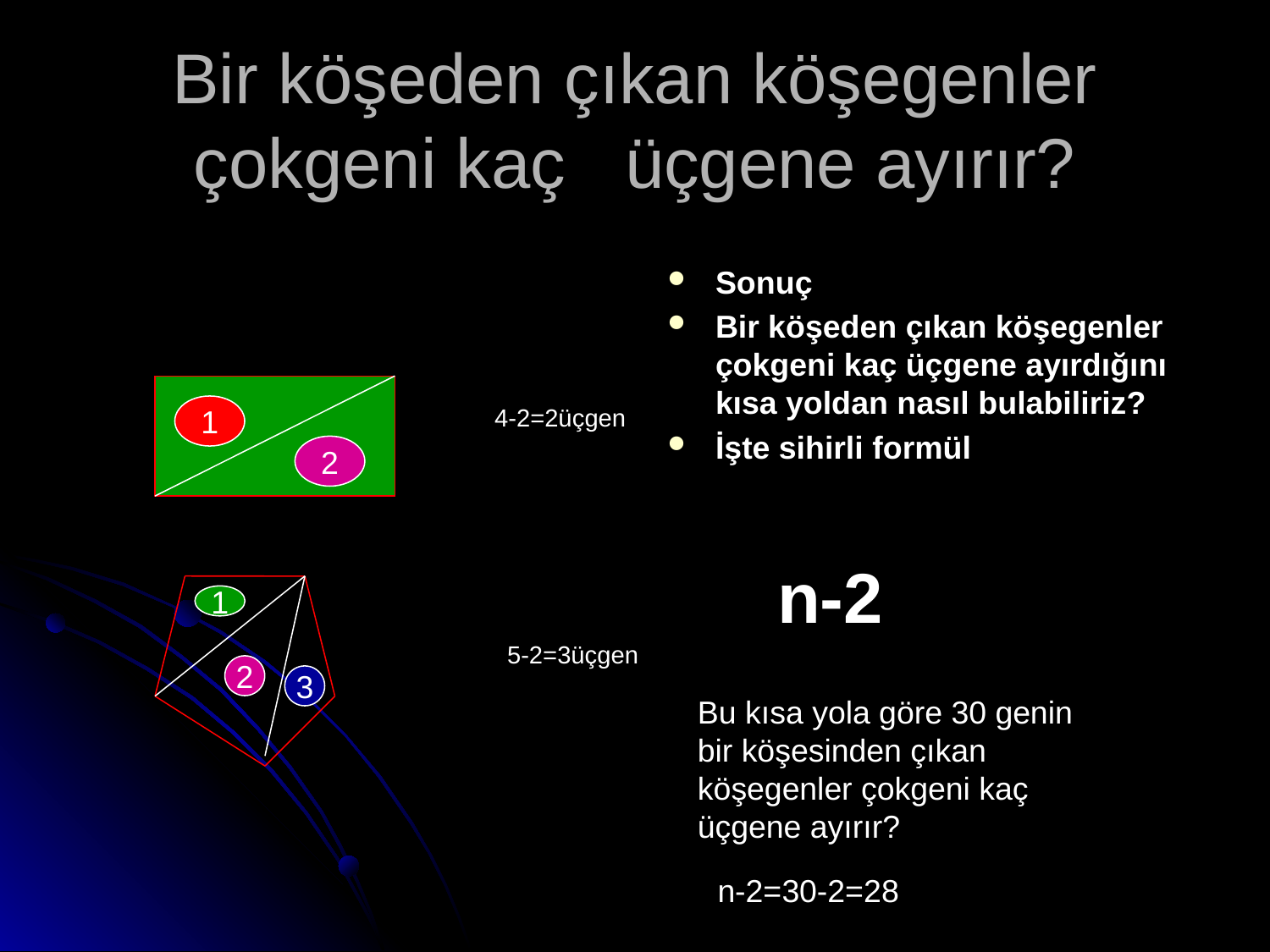

# Bir köşeden çıkan köşegenler çokgeni kaç   üçgene ayırır?
Sonuç
Bir köşeden çıkan köşegenler çokgeni kaç üçgene ayırdığını kısa yoldan nasıl bulabiliriz?
İşte sihirli formül

4-2=2üçgen
1
2
n-2

1
5-2=3üçgen
2
3
Bu kısa yola göre 30 genin bir köşesinden çıkan köşegenler çokgeni kaç üçgene ayırır?
n-2=30-2=28